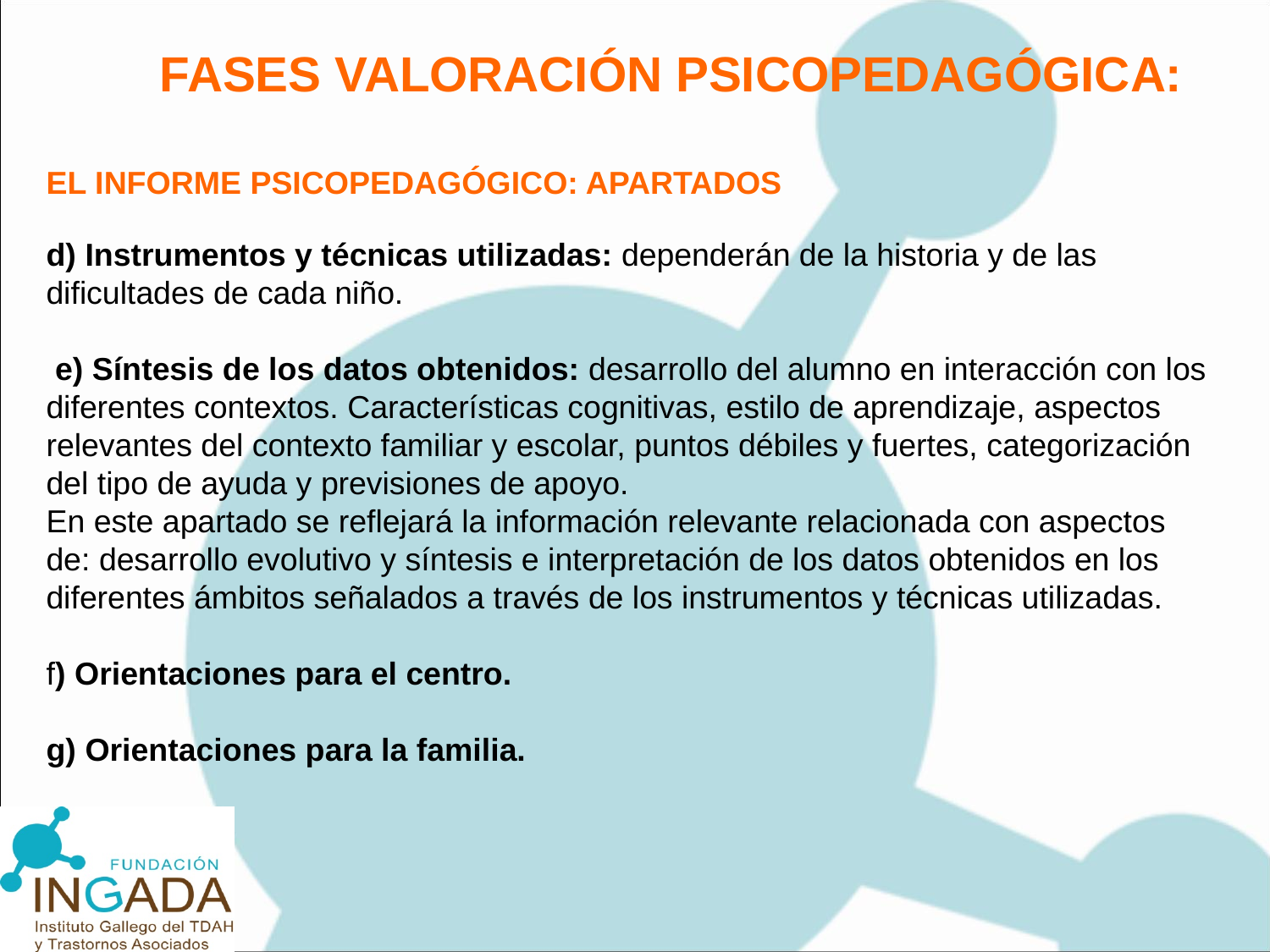

FASES VALORACIÓN PSICOPEDAGÓGICA:
EL INFORME PSICOPEDAGÓGICO: APARTADOS

d) Instrumentos y técnicas utilizadas: dependerán de la historia y de las dificultades de cada niño.

 e) Síntesis de los datos obtenidos: desarrollo del alumno en interacción con los diferentes contextos. Características cognitivas, estilo de aprendizaje, aspectos relevantes del contexto familiar y escolar, puntos débiles y fuertes, categorización del tipo de ayuda y previsiones de apoyo.
En este apartado se reflejará la información relevante relacionada con aspectos de: desarrollo evolutivo y síntesis e interpretación de los datos obtenidos en los diferentes ámbitos señalados a través de los instrumentos y técnicas utilizadas.

f) Orientaciones para el centro.

g) Orientaciones para la familia.